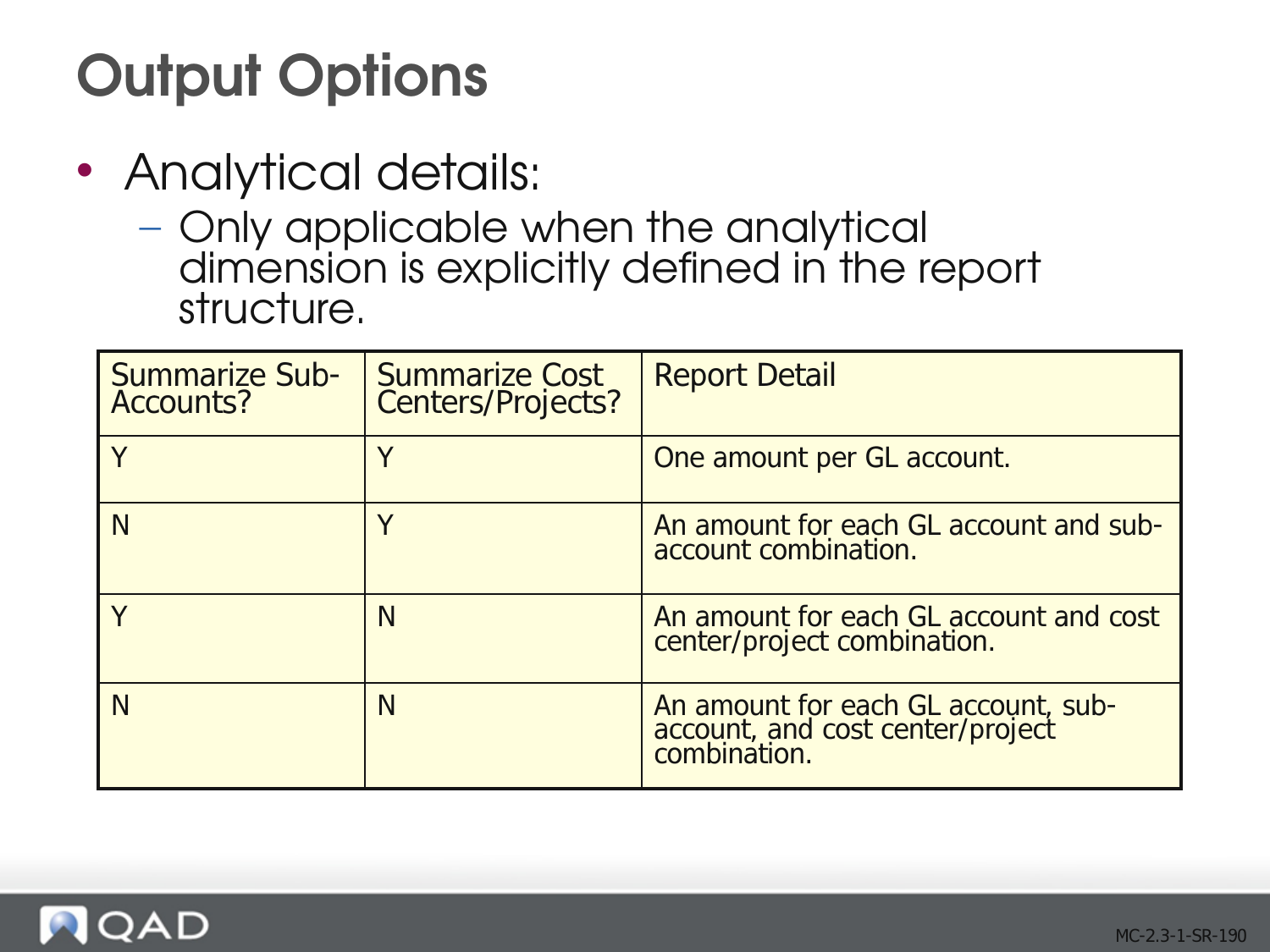

# Output Options
Analytical details:
Only applicable when the analytical dimension is explicitly defined in the report structure.
| Summarize Sub-Accounts? | Summarize Cost Centers/Projects? | Report Detail |
| --- | --- | --- |
| Y | Y | One amount per GL account. |
| N | Y | An amount for each GL account and sub-account combination. |
| Y | N | An amount for each GL account and cost center/project combination. |
| N | N | An amount for each GL account, sub-account, and cost center/project combination. |
MC-2.3-1-SR-190